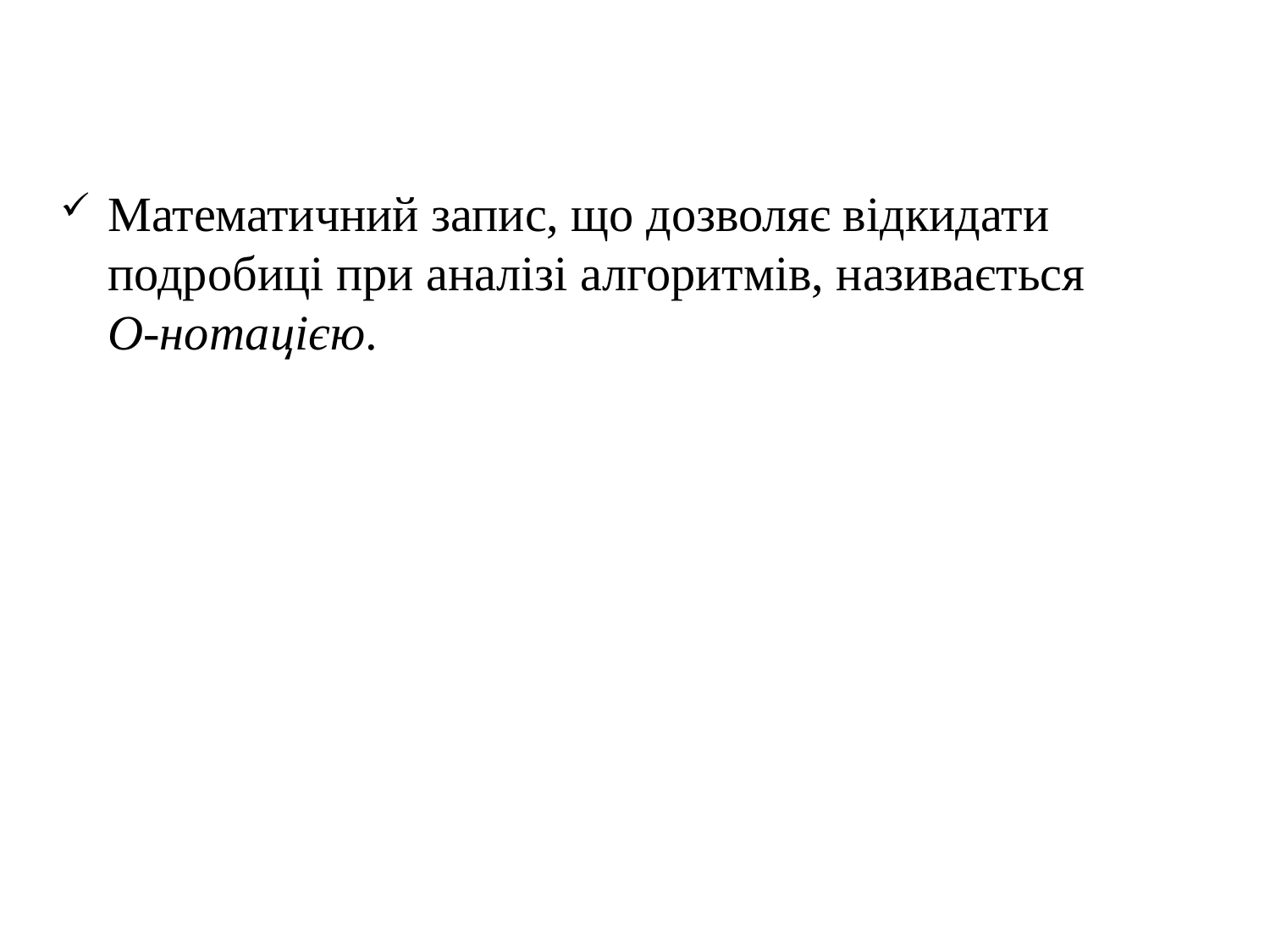

Математичний запис, що дозволяє відкидати подробиці при аналізі алгоритмів, називається            О-нотацією.